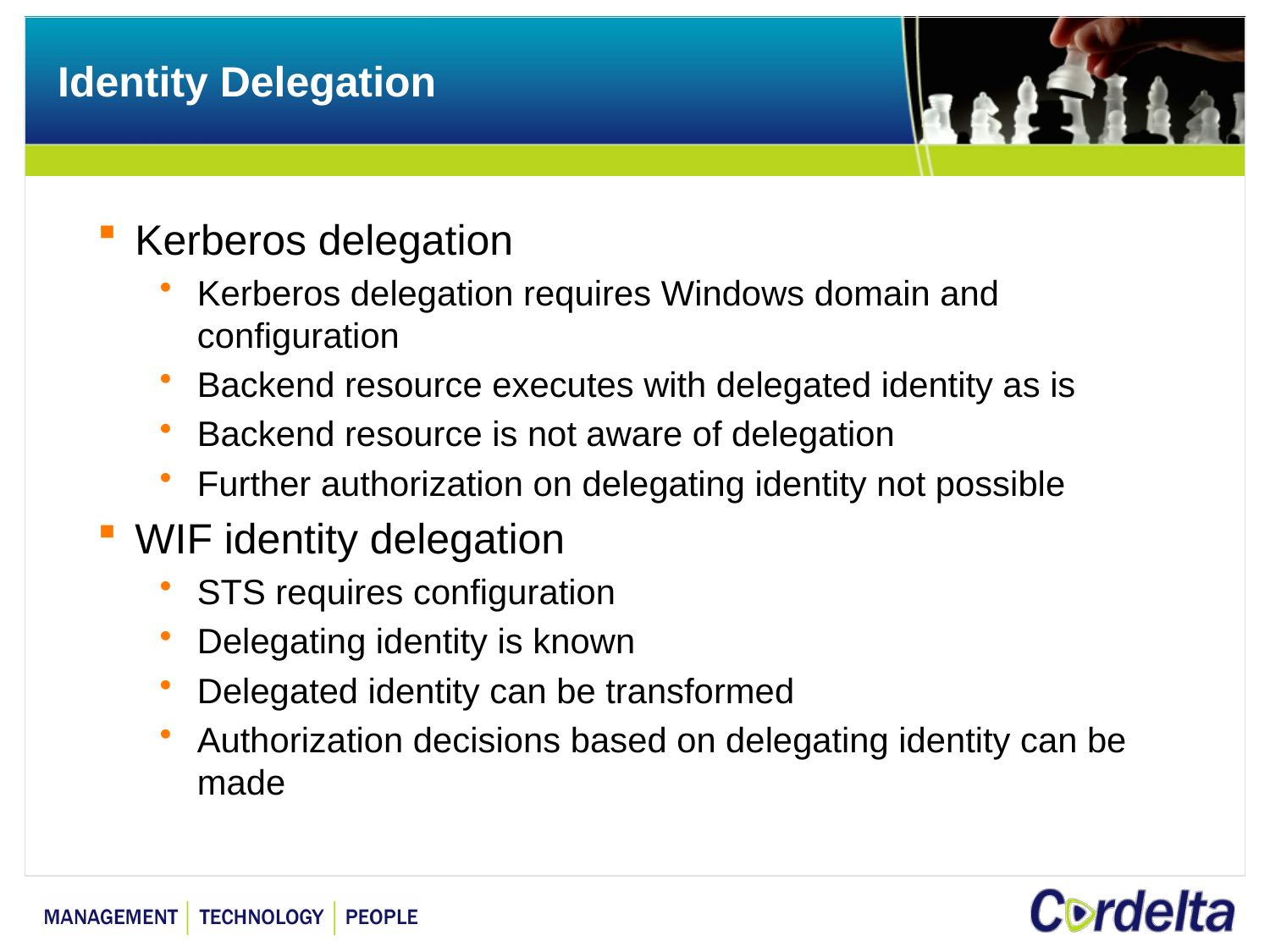

# Identity Delegation
Kerberos delegation
Kerberos delegation requires Windows domain and configuration
Backend resource executes with delegated identity as is
Backend resource is not aware of delegation
Further authorization on delegating identity not possible
WIF identity delegation
STS requires configuration
Delegating identity is known
Delegated identity can be transformed
Authorization decisions based on delegating identity can be made